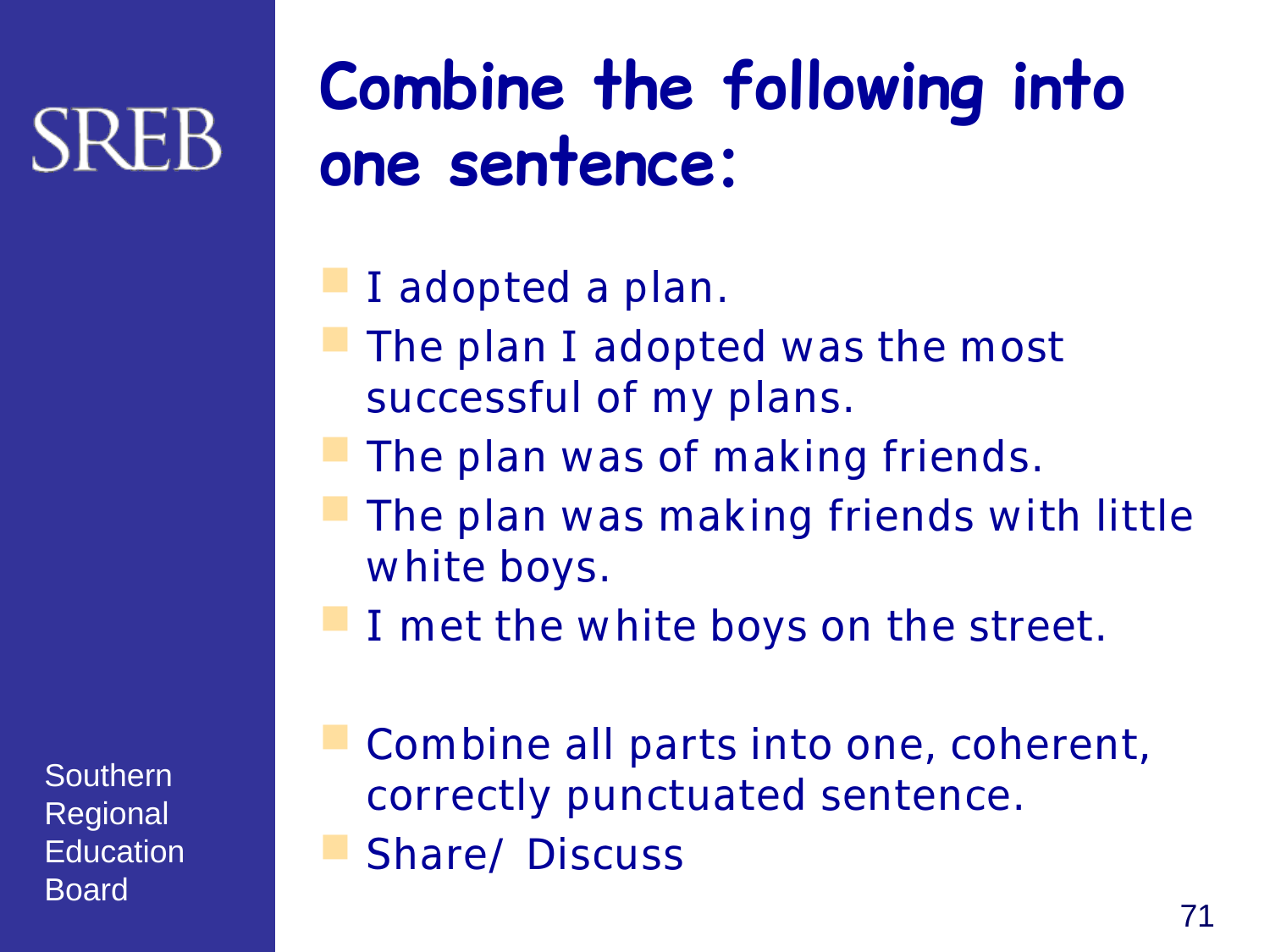

# Combine the following into one sentence:
I adopted a plan.
The plan I adopted was the most successful of my plans.
The plan was of making friends.
The plan was making friends with little white boys.
I met the white boys on the street.

Combine all parts into one, coherent, correctly punctuated sentence.
Share/ Discuss
71